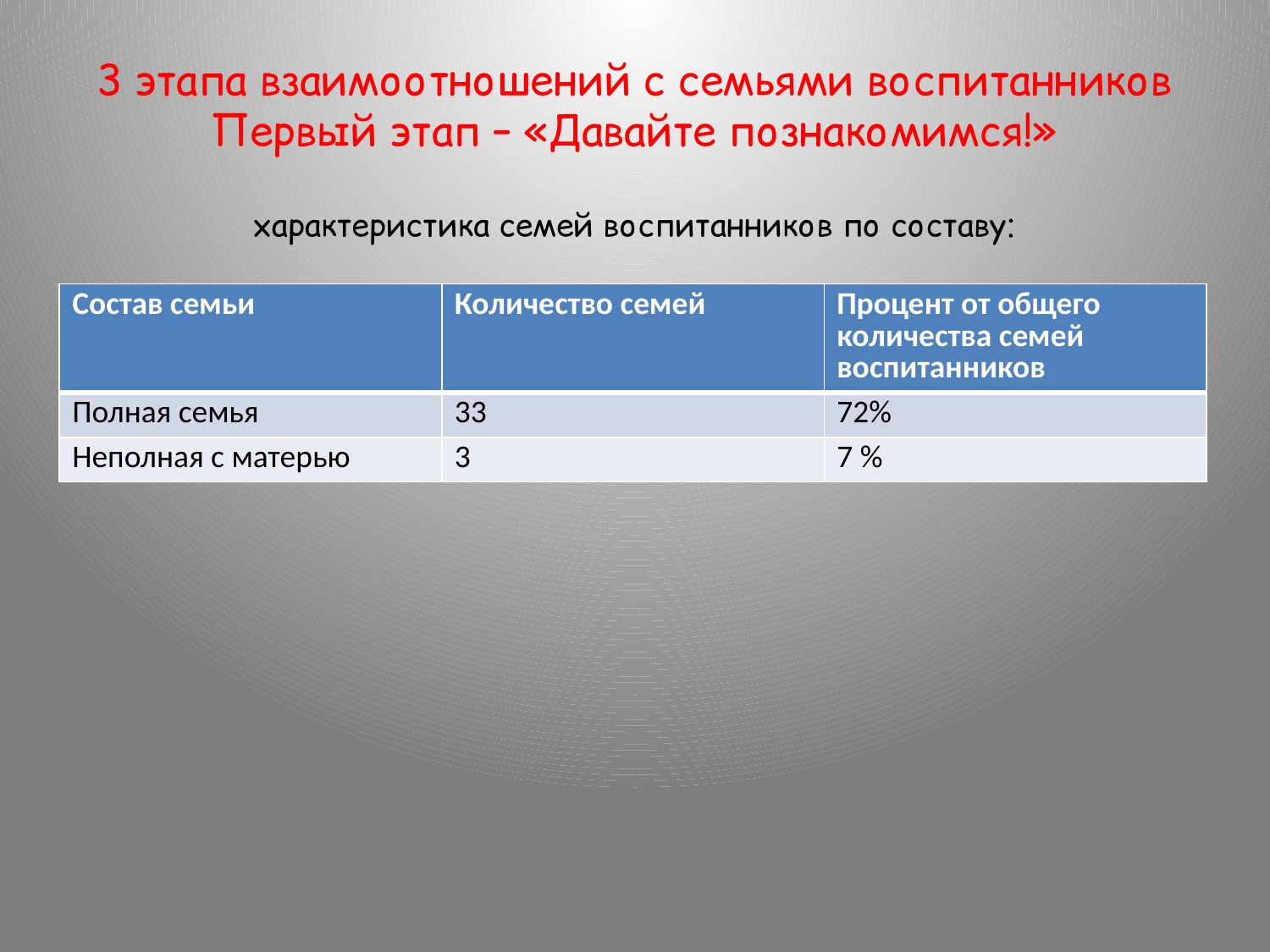

# 3 этапа взаимоотношений с семьями воспитанников Первый этап – «Давайте познакомимся!» характеристика семей воспитанников по составу:
| Состав семьи | Количество семей | Процент от общего количества семей воспитанников |
| --- | --- | --- |
| Полная семья | 33 | 72% |
| Неполная с матерью | 3 | 7 % |